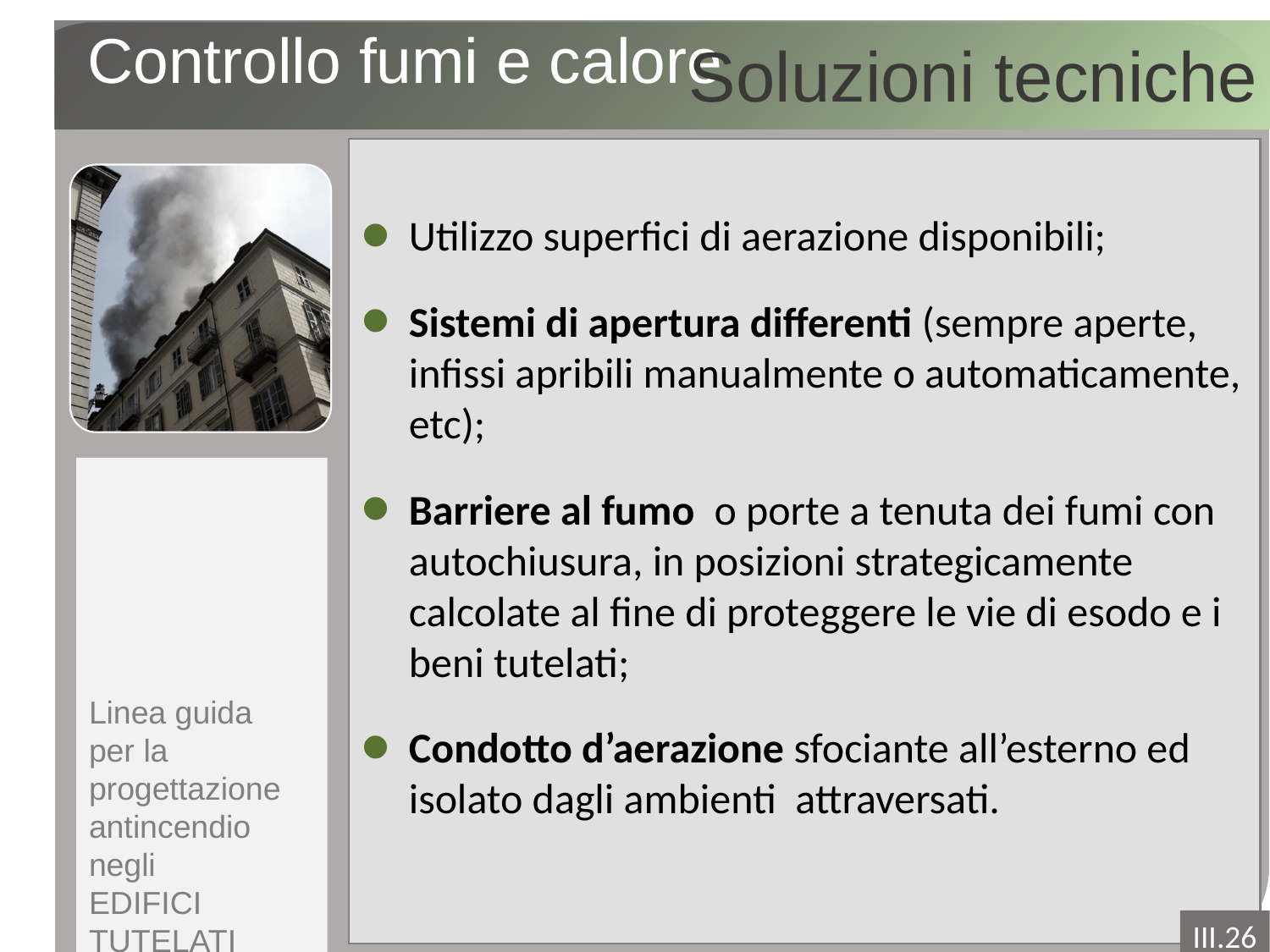

Controllo fumi e calore

Soluzioni tecniche

Utilizzo superfici di aerazione disponibili;
Sistemi di apertura differenti (sempre aperte,  infissi apribili manualmente o automaticamente, etc);
Barriere al fumo  o porte a tenuta dei fumi con autochiusura, in posizioni strategicamente calcolate al fine di proteggere le vie di esodo e i beni tutelati;
Condotto d’aerazione sfociante all’esterno ed isolato dagli ambienti  attraversati.

Linea guida
per la progettazione antincendio
negli
EDIFICI TUTELATI

III.26